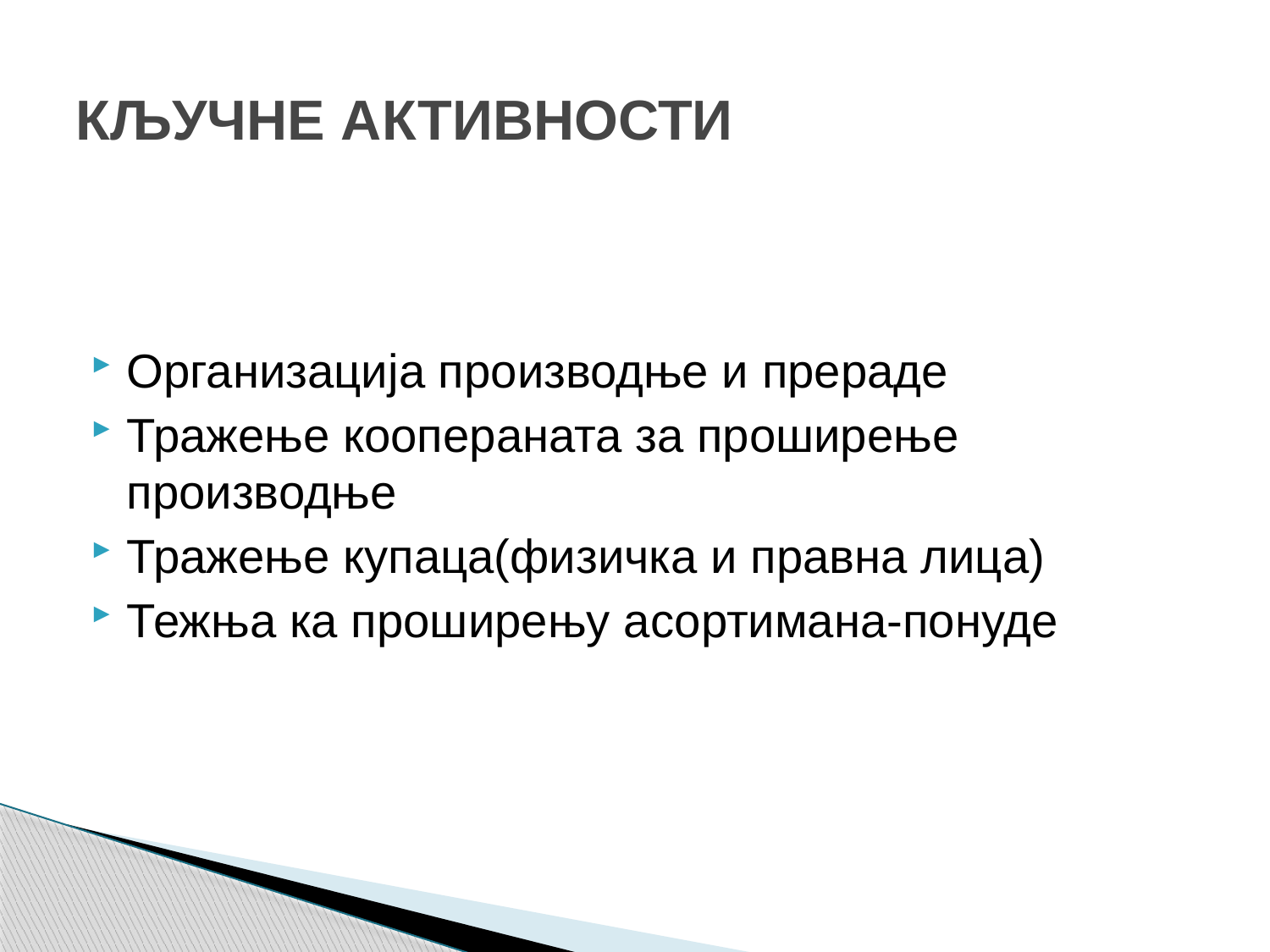

# КЉУЧНЕ АКТИВНОСТИ

Организација производње и прераде
Тражење коопераната за проширење производње
Тражење купаца(физичка и правна лица)
Тежња ка проширењу асортимана-понуде